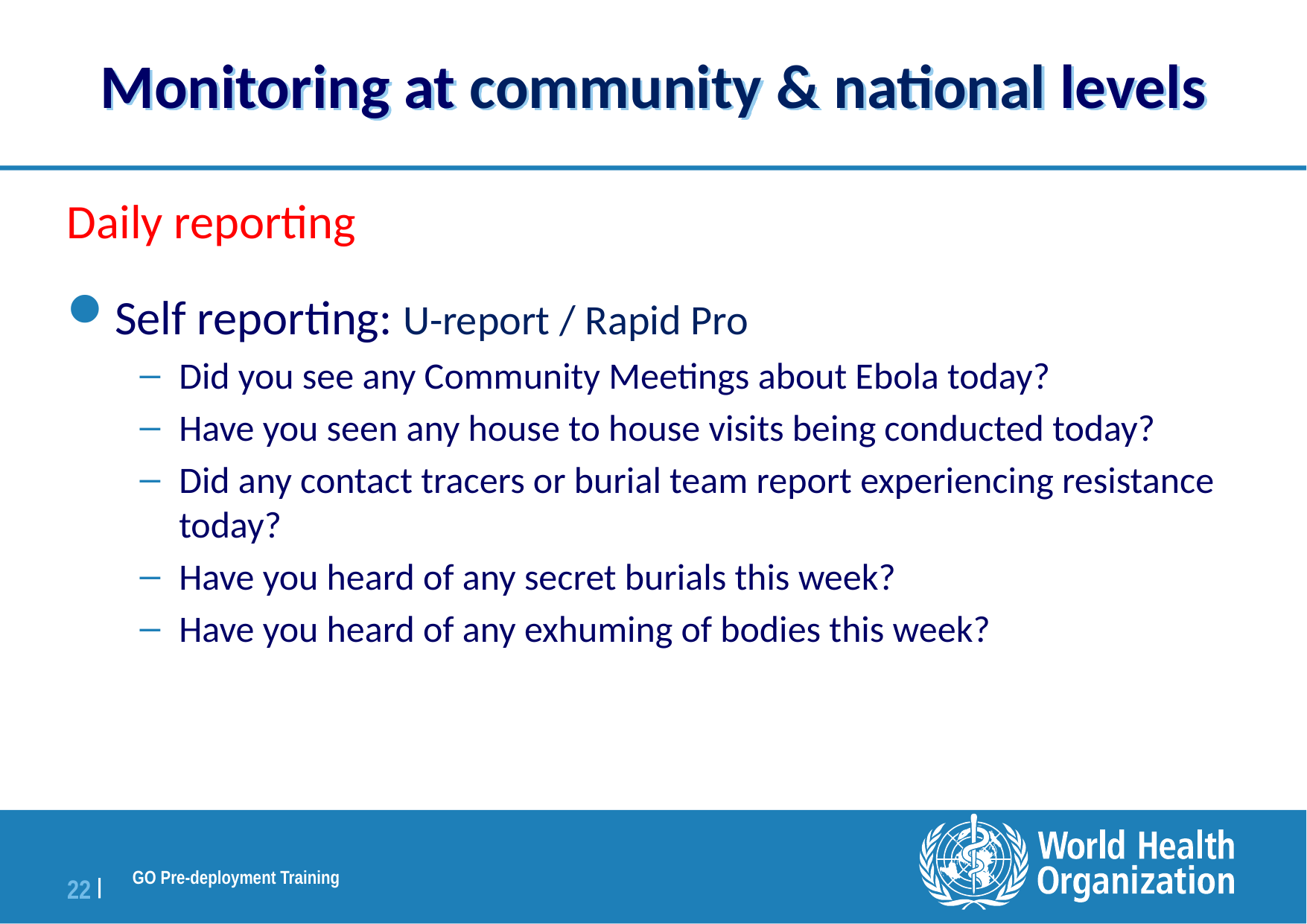

# Monitoring at community & national levels
Daily reporting
Self reporting: U-report / Rapid Pro
Did you see any Community Meetings about Ebola today?
Have you seen any house to house visits being conducted today?
Did any contact tracers or burial team report experiencing resistance today?
Have you heard of any secret burials this week?
Have you heard of any exhuming of bodies this week?